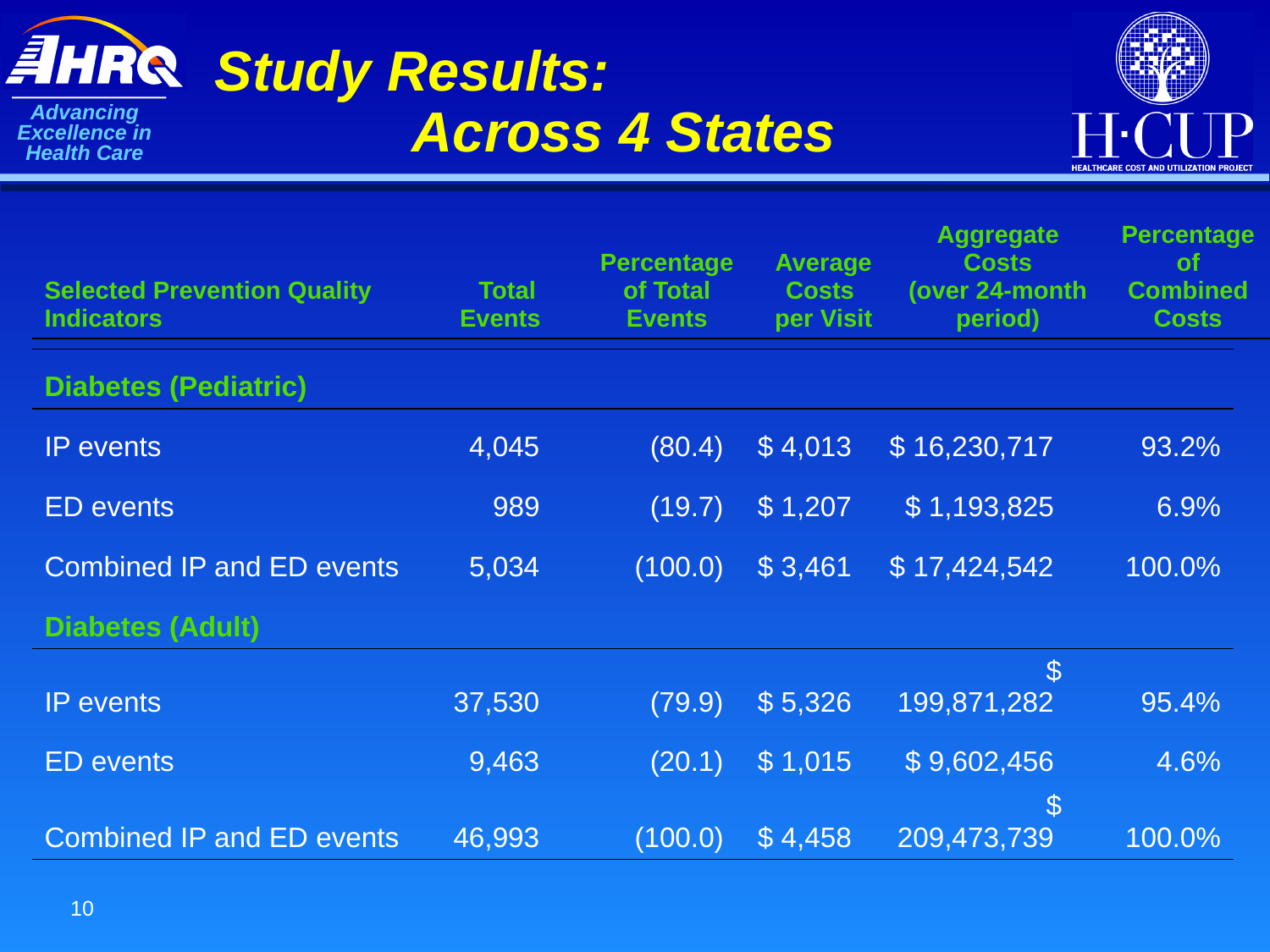

# Study Results:                            Across 4 States
| Selected Prevention Quality Indicators | Total Events | Percentage of Total Events | Average Costs per Visit | Aggregate Costs (over 24-month period) | Percentage of Combined Costs |
| --- | --- | --- | --- | --- | --- |
| Diabetes (Pediatric) |  |  |  |  |  |  |
| --- | --- | --- | --- | --- | --- | --- |
| IP events | 4,045 | (80.4) | $ 4,013 | $ 16,230,717 | 93.2% |  |
| ED events | 989 | (19.7) | $ 1,207 | $ 1,193,825 | 6.9% |  |
| Combined IP and ED events | 5,034 | (100.0) | $ 3,461 | $ 17,424,542 | 100.0% |  |
| Diabetes (Adult) |  |  |  |  |  |  |
| IP events | 37,530 | (79.9) | $ 5,326 | $ 199,871,282 | 95.4% |  |
| ED events | 9,463 | (20.1) | $ 1,015 | $ 9,602,456 | 4.6% |  |
| Combined IP and ED events | 46,993 | (100.0) | $ 4,458 | $ 209,473,739 | 100.0% |  |
10